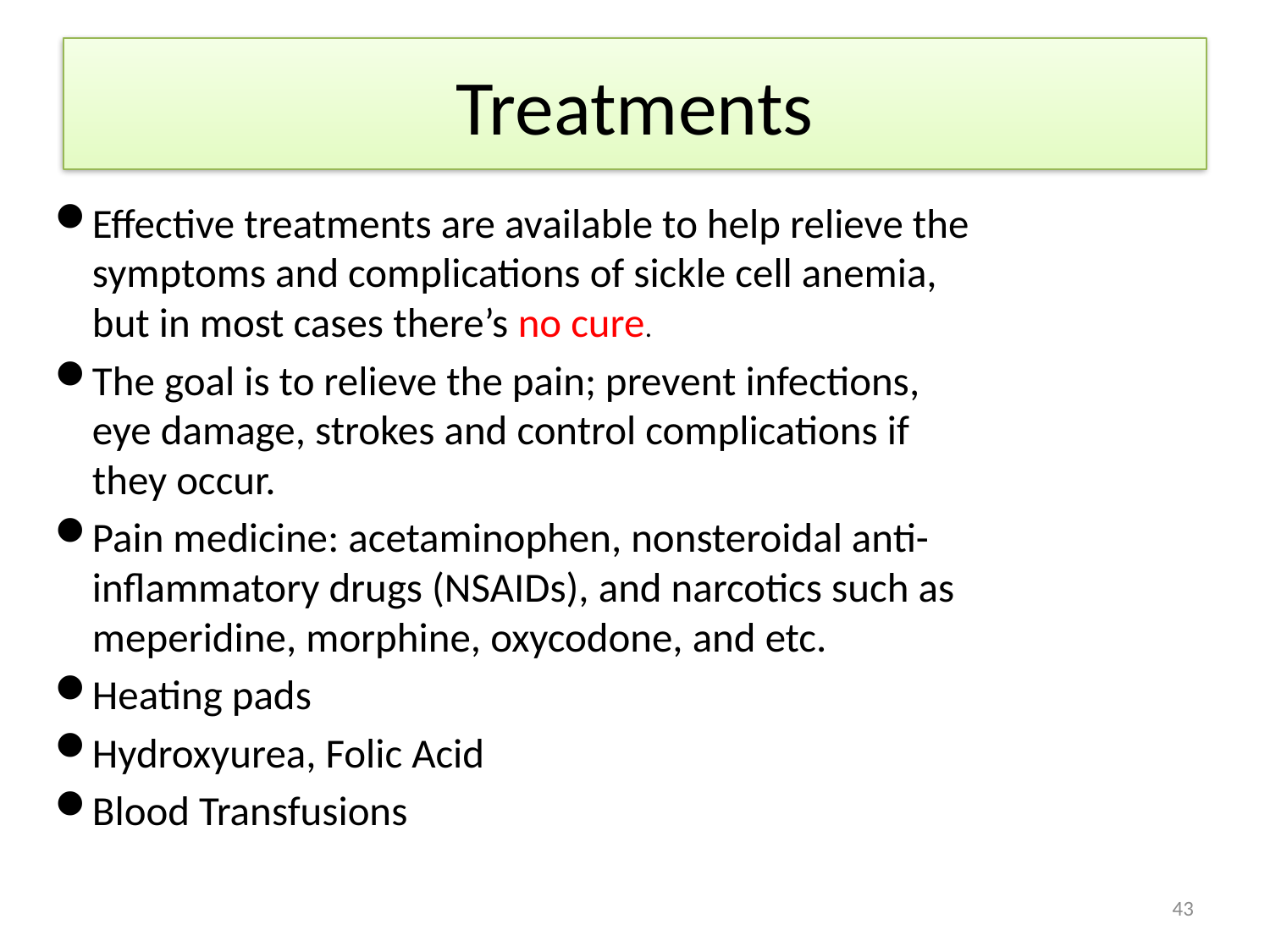

# Treatments
Effective treatments are available to help relieve the symptoms and complications of sickle cell anemia, but in most cases there’s no cure.
The goal is to relieve the pain; prevent infections, eye damage, strokes and control complications if they occur.
Pain medicine: acetaminophen, nonsteroidal anti-inflammatory drugs (NSAIDs), and narcotics such as meperidine, morphine, oxycodone, and etc.
Heating pads
Hydroxyurea, Folic Acid
Blood Transfusions
43